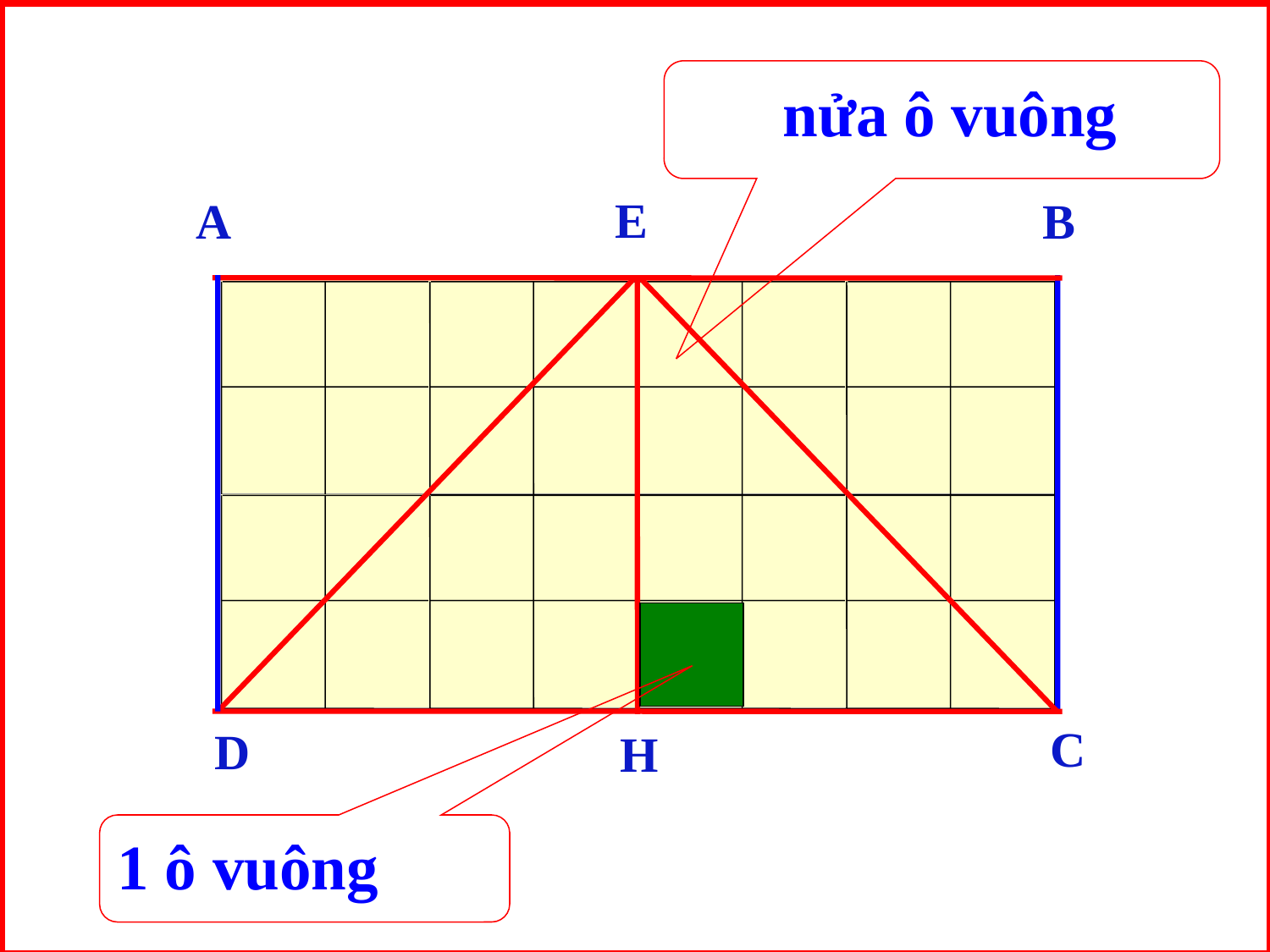

nửa ô vuông

E
A
B

C
D
H
1 ô vuông